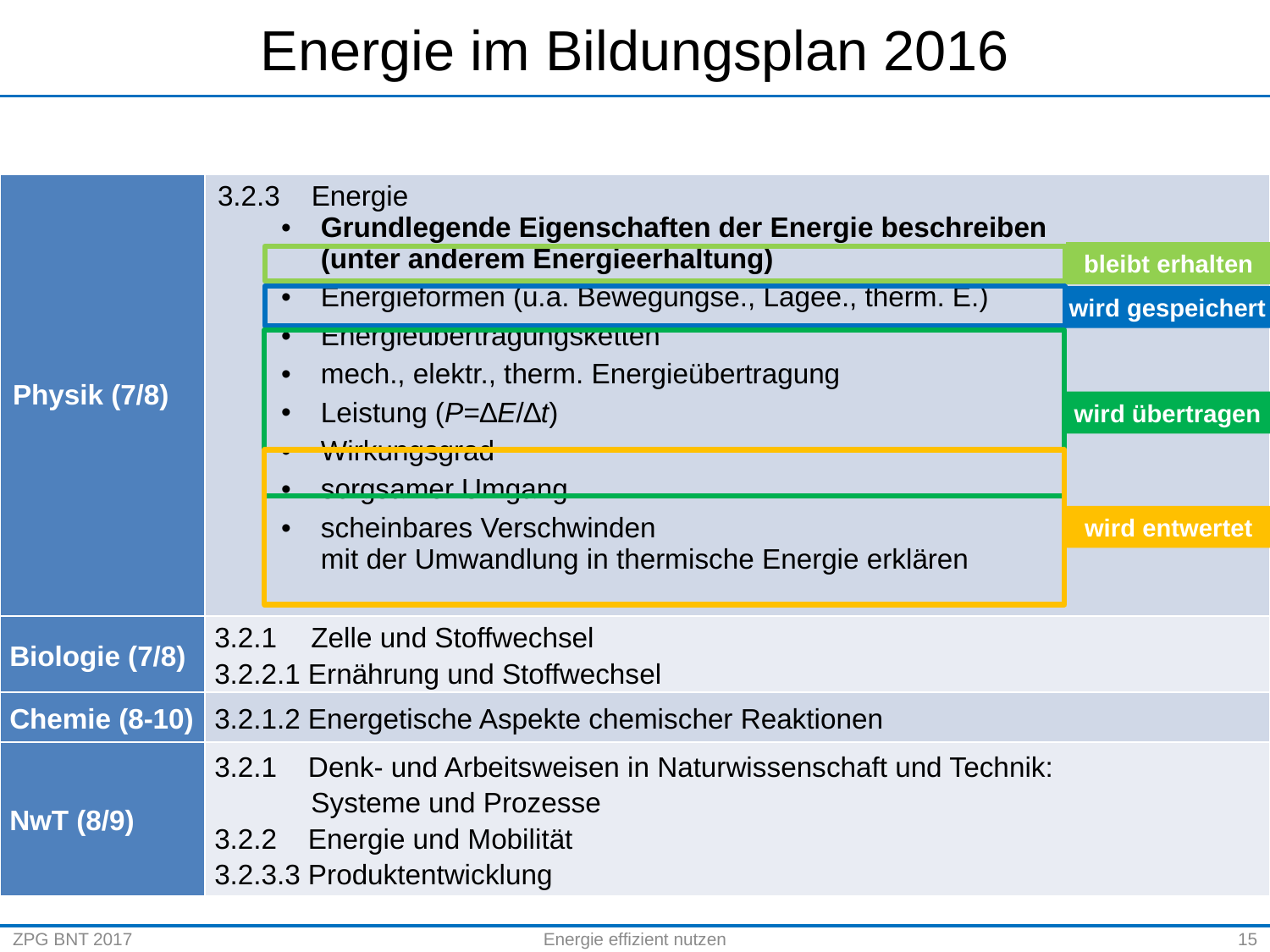

# Energie im Bildungsplan 2016
| Physik (7/8) | 3.2.3 Energie Grundlegende Eigenschaften der Energie beschreiben (unter anderem Energieerhaltung) Energieformen (u.a. Bewegungse., Lagee., therm. E.) Energieübertragungsketten mech., elektr., therm. Energieübertragung Leistung (P=∆E/∆t) Wirkungsgrad sorgsamer Umgang scheinbares Verschwinden mit der Umwandlung in thermische Energie erklären |
| --- | --- |
| Biologie (7/8) | 3.2.1 Zelle und Stoffwechsel 3.2.2.1 Ernährung und Stoffwechsel |
| Chemie (8-10) | 3.2.1.2 Energetische Aspekte chemischer Reaktionen |
| NwT (8/9) | 3.2.1 Denk- und Arbeitsweisen in Naturwissenschaft und Technik: Systeme und Prozesse 3.2.2 Energie und Mobilität 3.2.3.3 Produktentwicklung |
bleibt erhalten

wird gespeichert

wird übertragen

wird entwertet
ZPG BNT 2017
Energie effizient nutzen
15